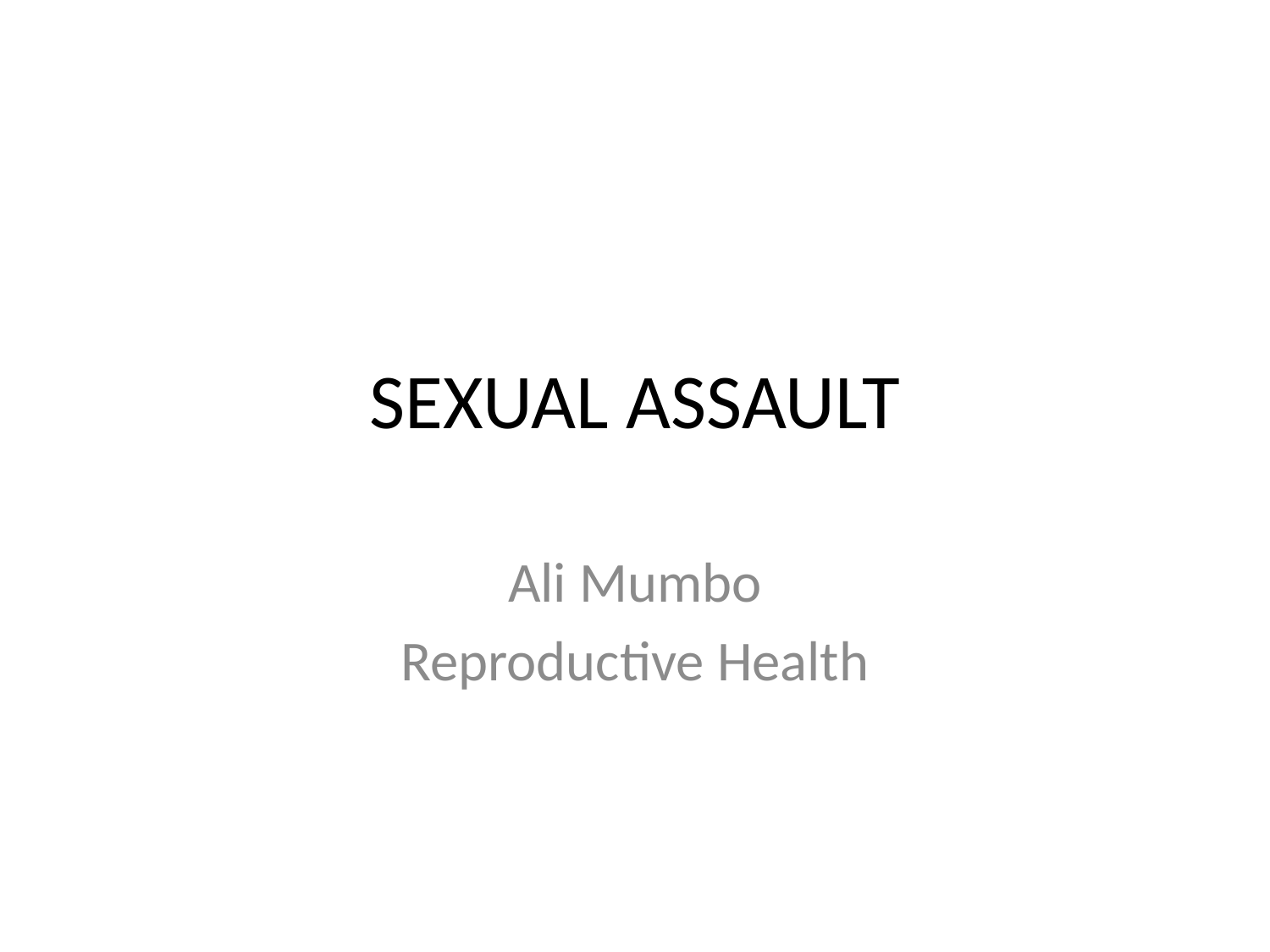

# SEXUAL ASSAULT
Ali Mumbo
Reproductive Health